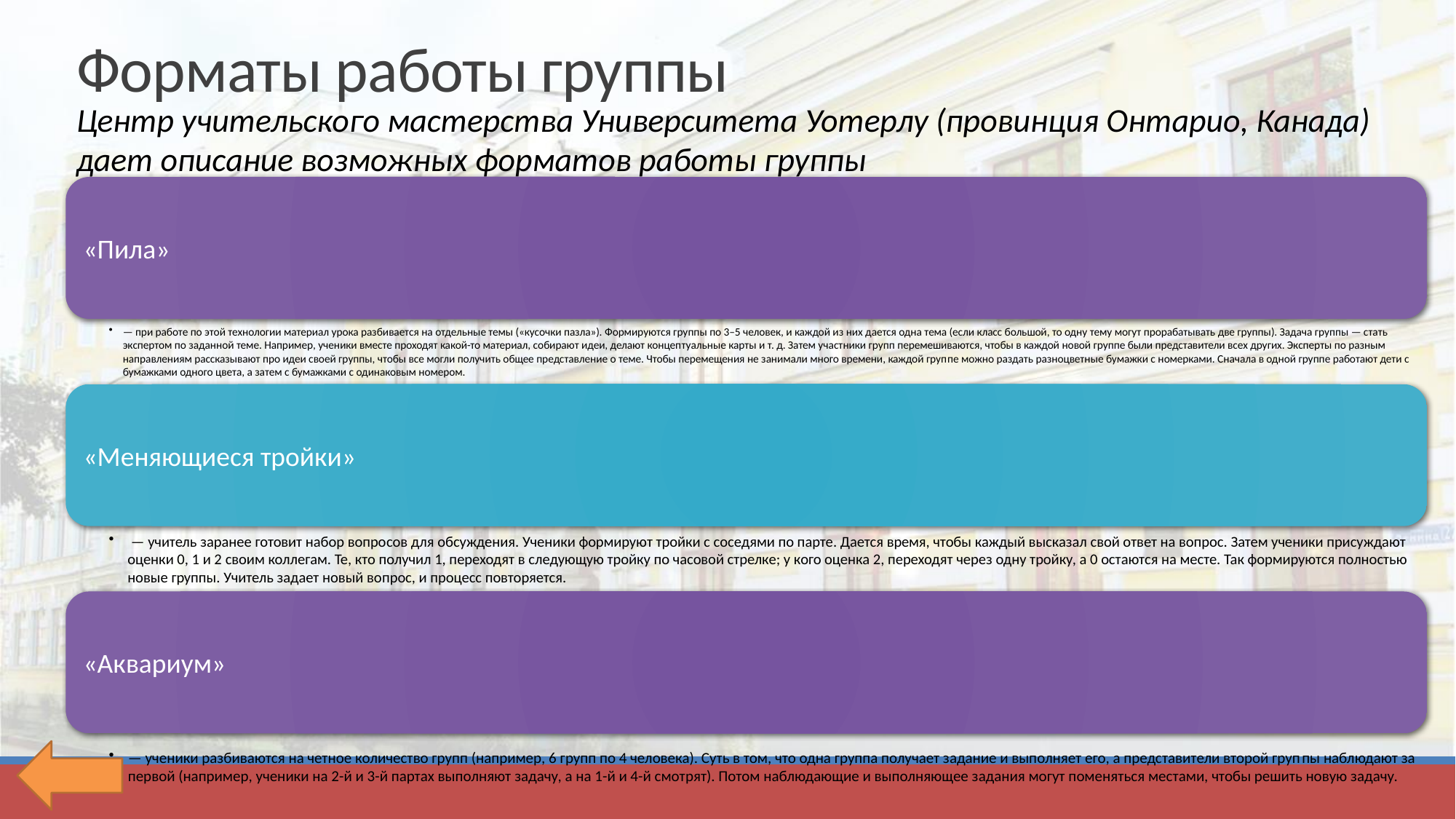

# Форматы работы группы
Центр учительского мастерства Университета Уотерлу (провин­ция Онтарио, Канада) дает описание возможных форматов работы группы
«Пила»
«Меняющиеся тройки»
«Аквариум»
— при работе по этой технологии материал урока разби­вается на отдельные темы («кусочки пазла»). Формируются группы по 3–5 человек, и каждой из них дается одна тема (если класс большой, то одну тему могут прорабатывать две группы). Задача группы — стать экспертом по заданной теме. Например, ученики вместе проходят какой-то материал, собирают идеи, делают концеп­туальные карты и т. д. Затем участники групп перемешиваются, чтобы в каждой новой группе были представители всех других. Эксперты по разным направлениям рассказывают про идеи своей группы, чтобы все могли получить общее представление о теме. Чтобы перемещения не занимали много времени, каждой груп­пе можно раздать разноцветные бумажки с номерками. Сначала в одной группе работают дети с бумажками одного цвета, а затем с бумажками с одинаковым номером.
 — учитель заранее готовит набор вопро­сов для обсуждения. Ученики формируют тройки с соседями по парте. Дается время, чтобы каждый высказал свой ответ на вопрос. Затем ученики присуждают оценки 0, 1 и 2 своим коллегам. Те, кто получил 1, переходят в следующую тройку по часовой стрелке; у кого оценка 2, переходят через одну тройку, а 0 остаются на месте. Так формируются полностью новые группы. Учитель задает новый во­прос, и процесс повторяется.
— ученики разбиваются на четное количество групп (например, 6 групп по 4 человека). Суть в том, что одна группа получает задание и выполняет его, а представители второй груп­пы наблюдают за первой (например, ученики на 2-й и 3-й партах выполняют задачу, а на 1-й и 4-й смотрят). Потом наблюдающие и выполняющее задания могут поменяться местами, чтобы решить новую задачу.